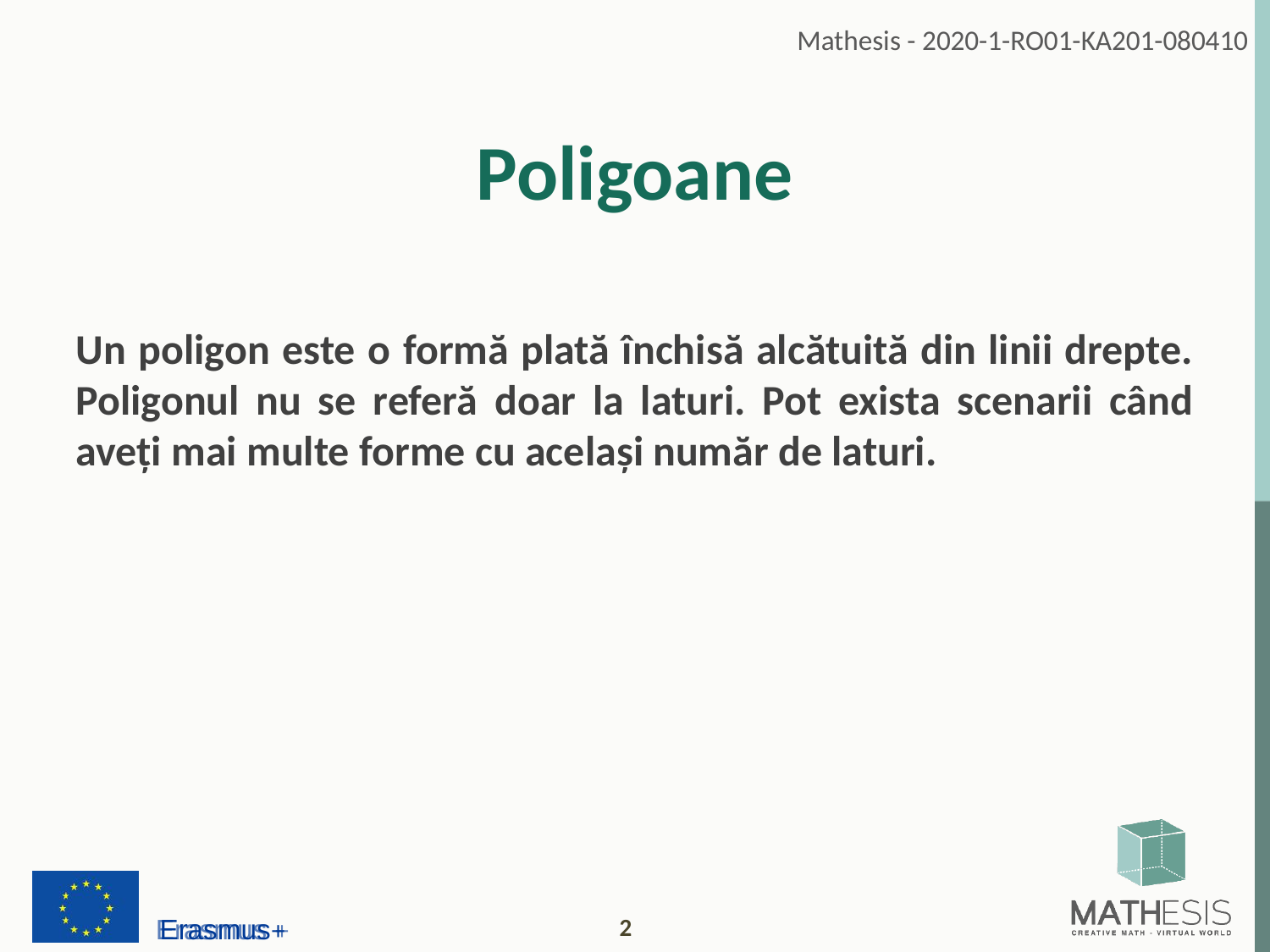

# Poligoane
Un poligon este o formă plată închisă alcătuită din linii drepte. Poligonul nu se referă doar la laturi. Pot exista scenarii când aveți mai multe forme cu același număr de laturi.